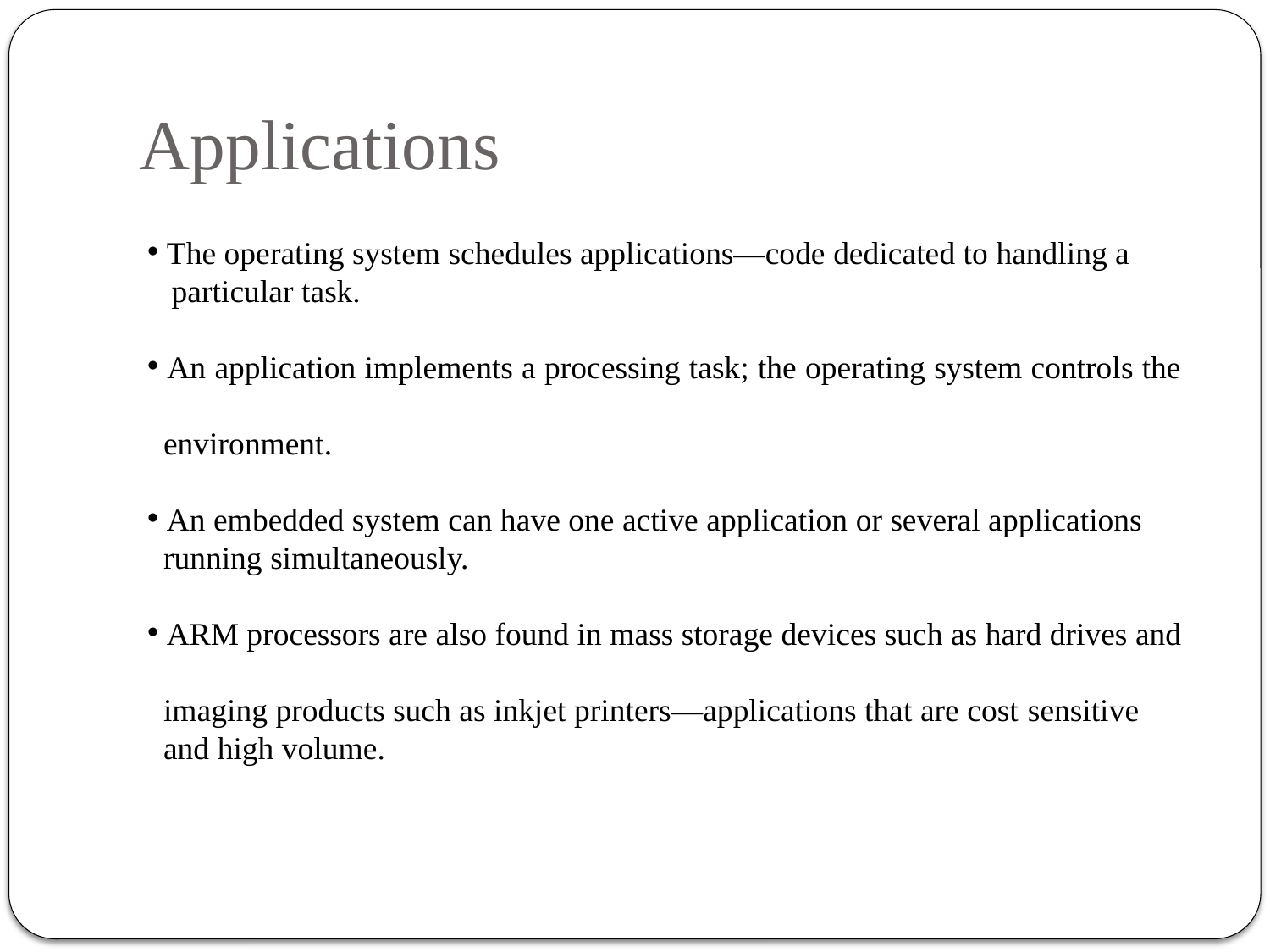

# Applications
 The operating system schedules applications—code dedicated to handling a
   particular task.

 An application implements a processing task; the operating system controls the
  environment.

 An embedded system can have one active application or several applications
  running simultaneously.

 ARM processors are also found in mass storage devices such as hard drives and
  imaging products such as inkjet printers—applications that are cost sensitive
  and high volume.